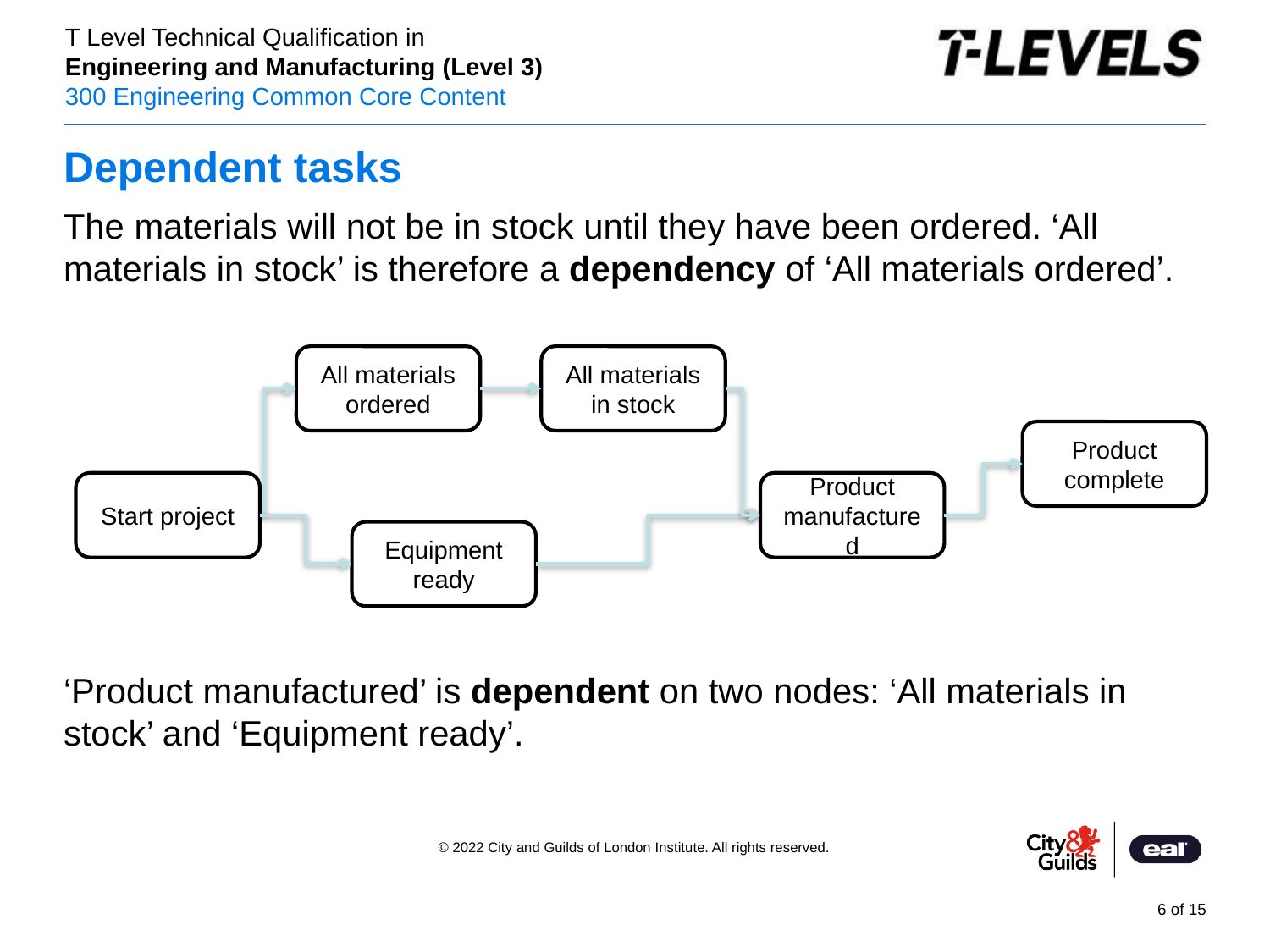

# Dependent tasks

The materials will not be in stock until they have been ordered. ‘All materials in stock’ is therefore a dependency of ‘All materials ordered’.

‘Product manufactured’ is dependent on two nodes: ‘All materials in stock’ and ‘Equipment ready’.
All materials ordered
All materials in stock
Product complete
Start project
Product manufactured
Equipment ready